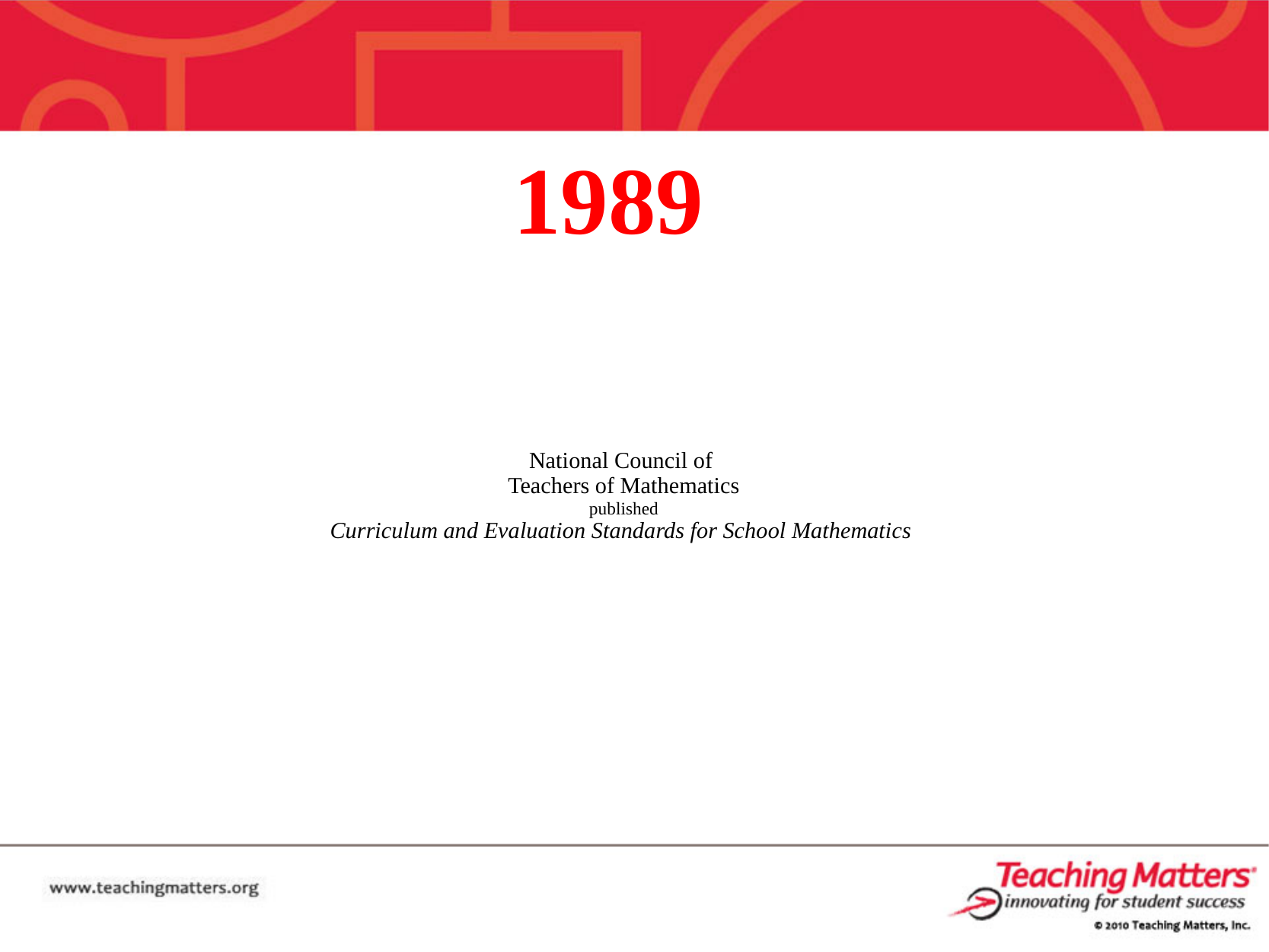

1989
# National Council of Teachers of Mathematics published Curriculum and Evaluation Standards for School Mathematics